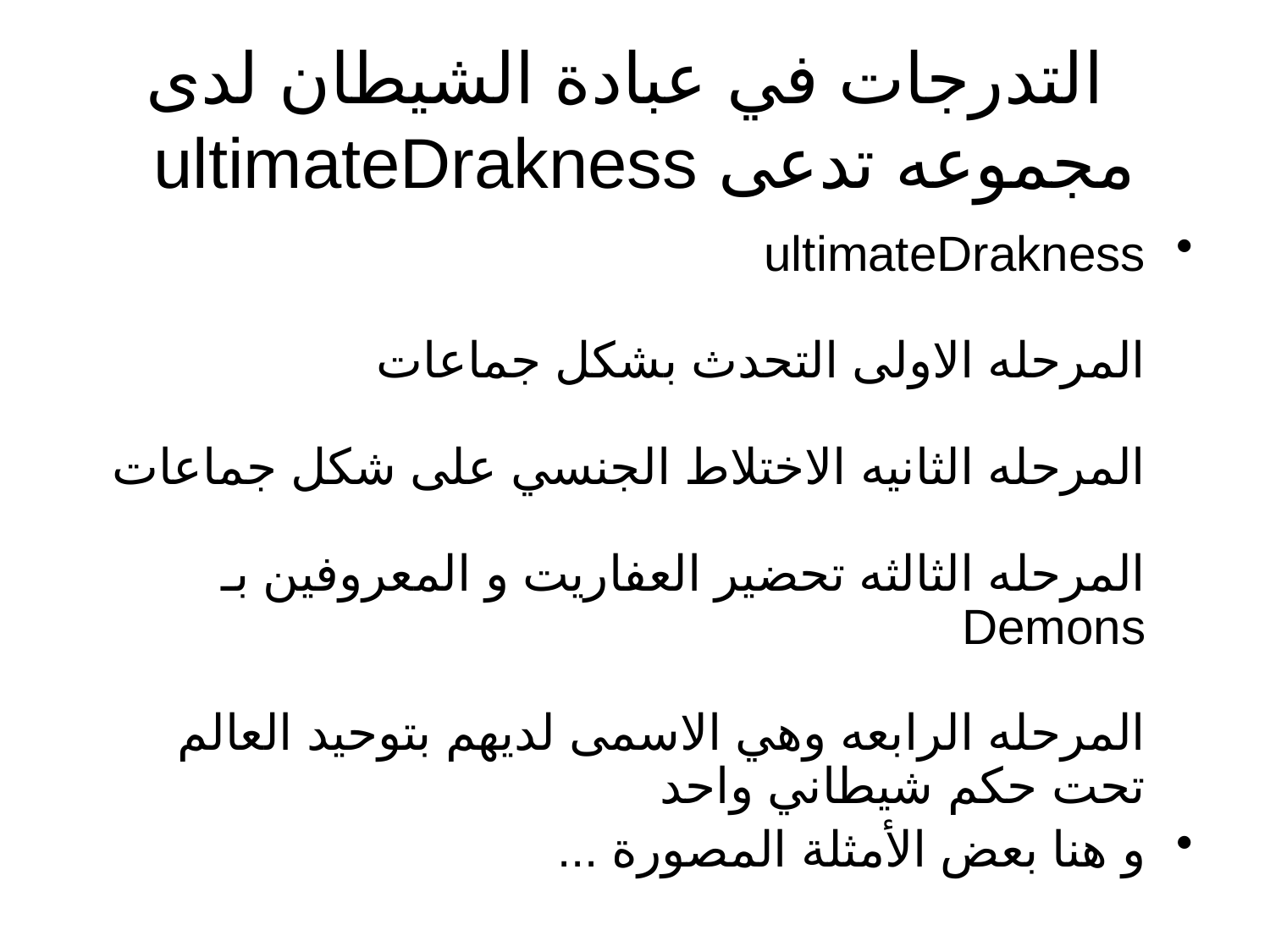

# التدرجات في عبادة الشيطان لدى مجموعه تدعى ultimateDrakness
ultimateDrakness
المرحله الاولى التحدث بشكل جماعات
المرحله الثانيه الاختلاط الجنسي على شكل جماعات
المرحله الثالثه تحضير العفاريت و المعروفين بـ Demons
المرحله الرابعه وهي الاسمى لديهم بتوحيد العالم تحت حكم شيطاني واحد
و هنا بعض الأمثلة المصورة ...